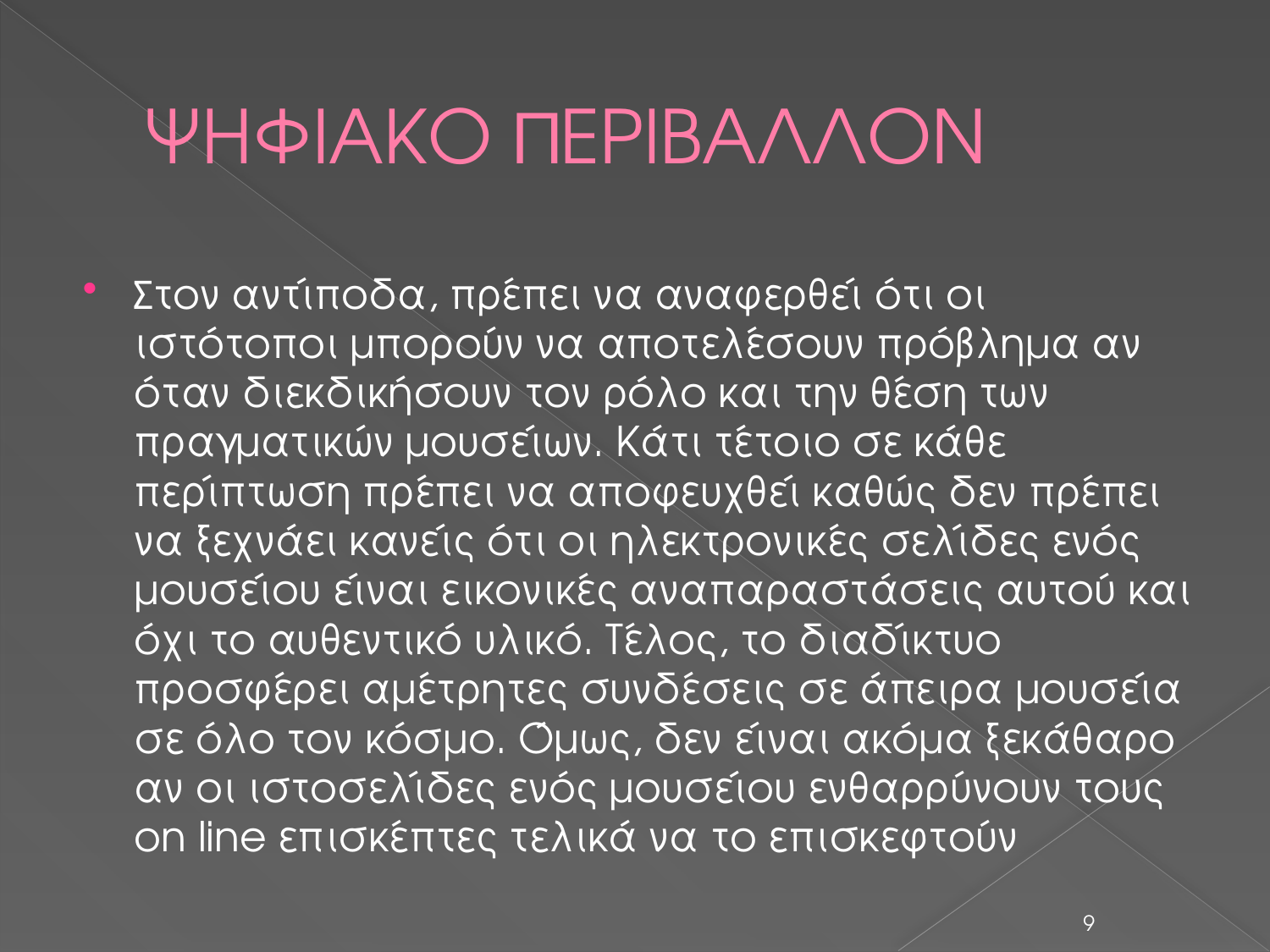

# ΨΗΦΙΑΚΟ ΠΕΡΙΒΑΛΛΟΝ
Στον αντίποδα, πρέπει να αναφερθεί ότι οι ιστότοποι μπορούν να αποτελέσουν πρόβλημα αν όταν διεκδικήσουν τον ρόλο και την θέση των πραγματικών μουσείων. Κάτι τέτοιο σε κάθε περίπτωση πρέπει να αποφευχθεί καθώς δεν πρέπει να ξεχνάει κανείς ότι οι ηλεκτρονικές σελίδες ενός μουσείου είναι εικονικές αναπαραστάσεις αυτού και όχι το αυθεντικό υλικό. Τέλος, το διαδίκτυο προσφέρει αμέτρητες συνδέσεις σε άπειρα μουσεία σε όλο τον κόσμο. Όμως, δεν είναι ακόμα ξεκάθαρο αν οι ιστοσελίδες ενός μουσείου ενθαρρύνουν τους on line επισκέπτες τελικά να το επισκεφτούν
9